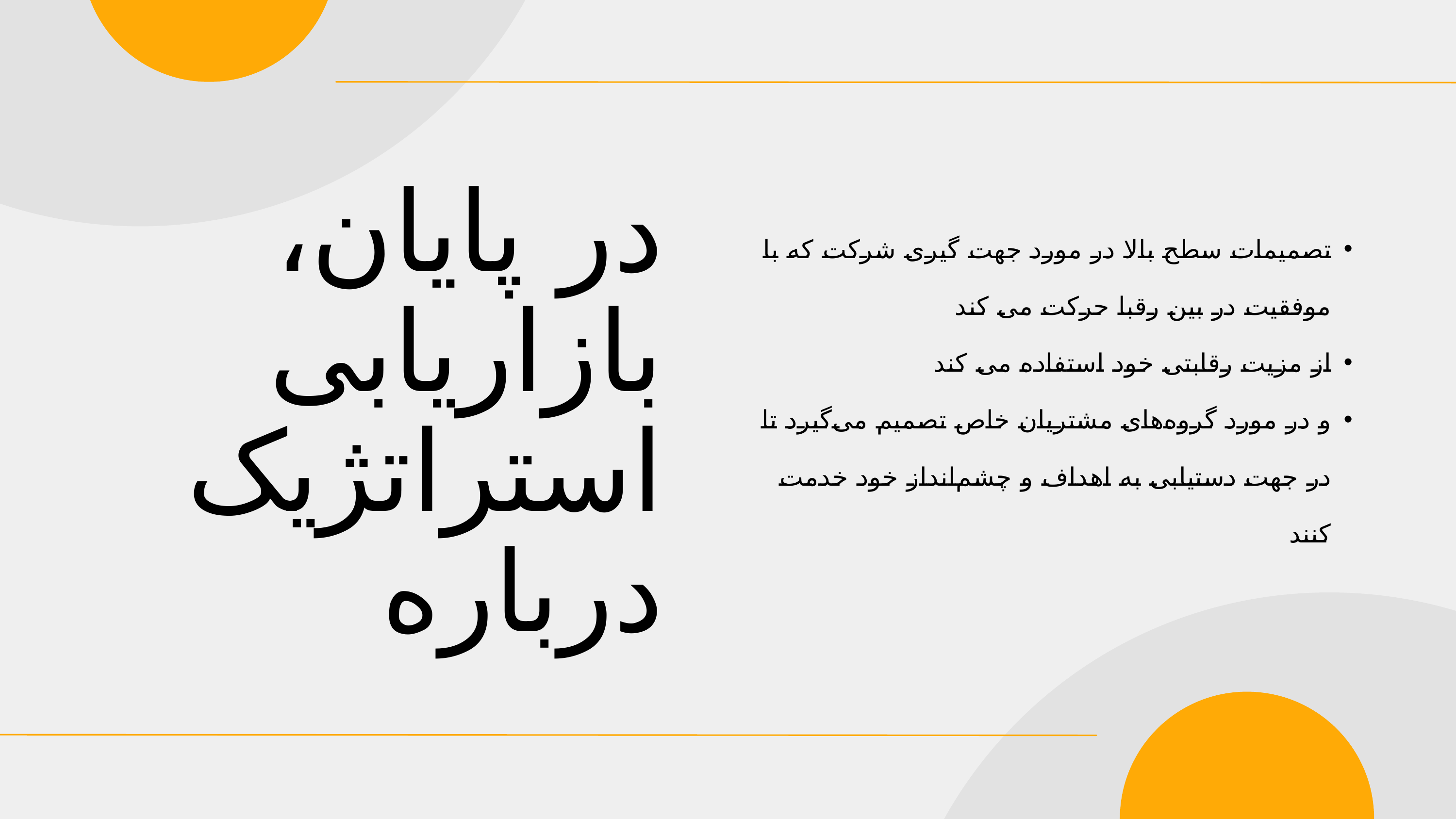

در پایان، بازاریابی استراتژیک درباره
تصمیمات سطح بالا در مورد جهت گیری شرکت که با موفقیت در بین رقبا حرکت می کند
از مزیت رقابتی خود استفاده می کند
و در مورد گروه‌های مشتریان خاص تصمیم می‌گیرد تا در جهت دستیابی به اهداف و چشم‌انداز خود خدمت کنند